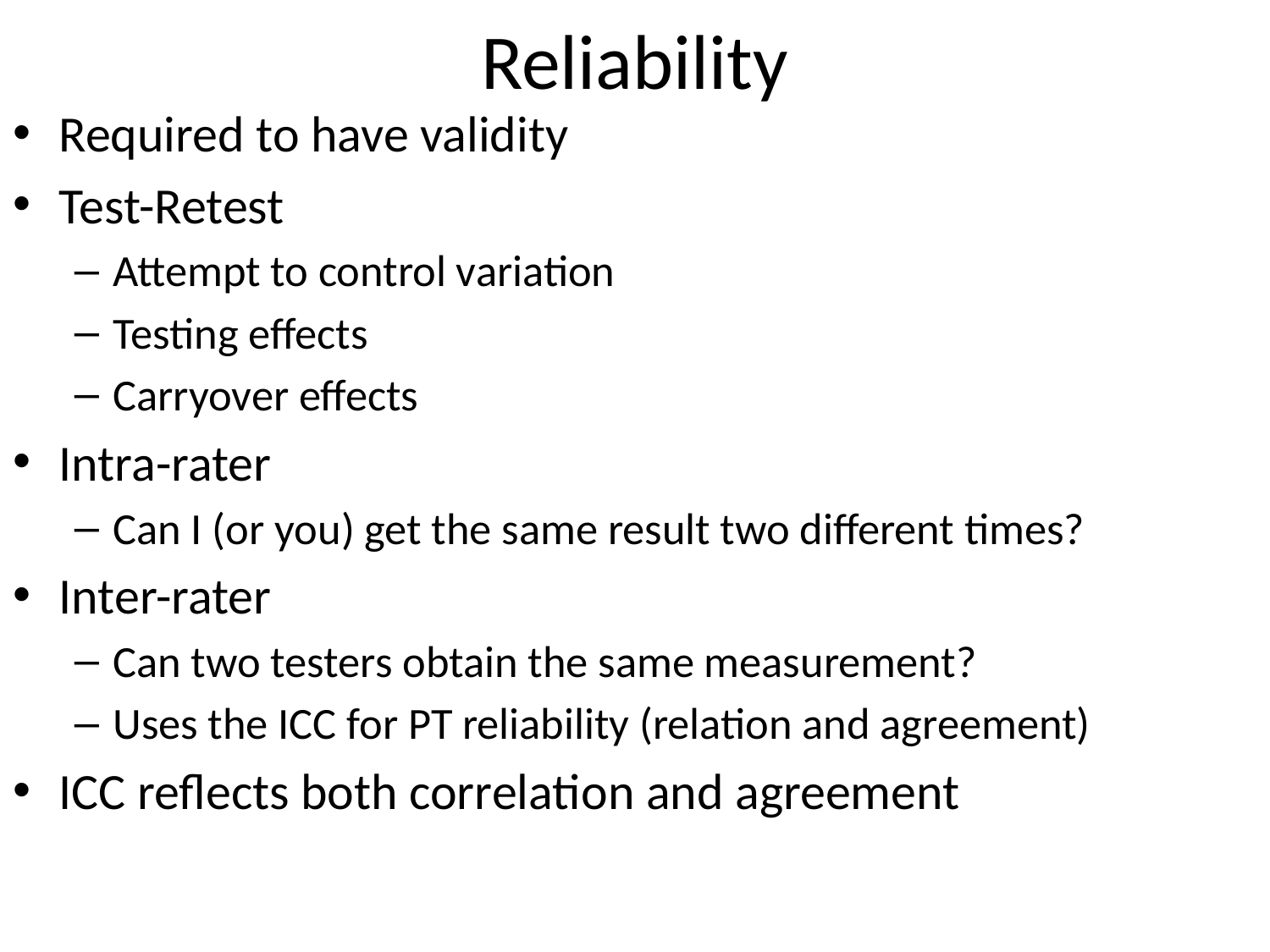

# Reliability
Required to have validity
Test-Retest
Attempt to control variation
Testing effects
Carryover effects
Intra-rater
Can I (or you) get the same result two different times?
Inter-rater
Can two testers obtain the same measurement?
Uses the ICC for PT reliability (relation and agreement)
ICC reflects both correlation and agreement